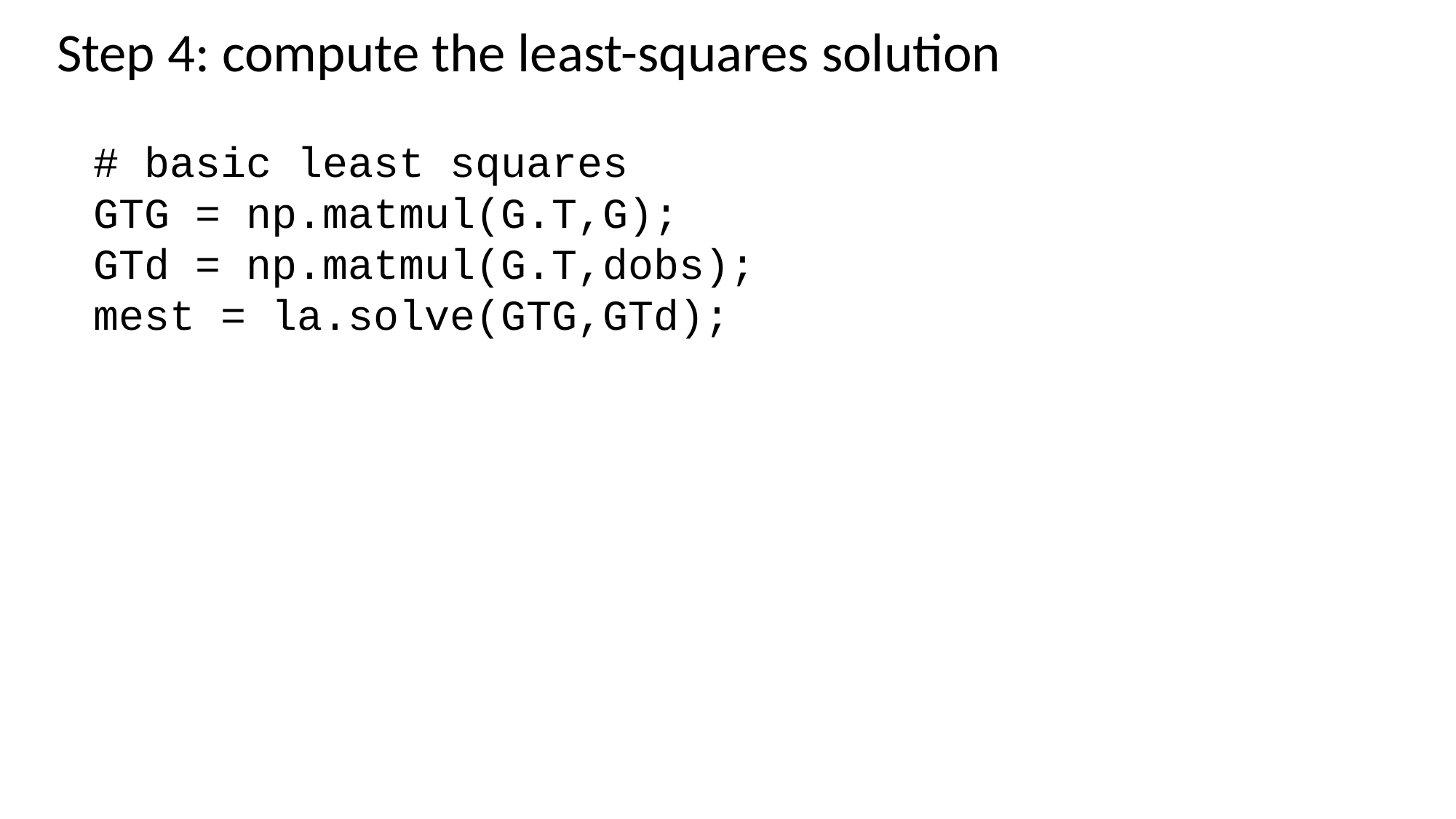

Step 4: compute the least-squares solution
# basic least squares
GTG = np.matmul(G.T,G);
GTd = np.matmul(G.T,dobs);
mest = la.solve(GTG,GTd);